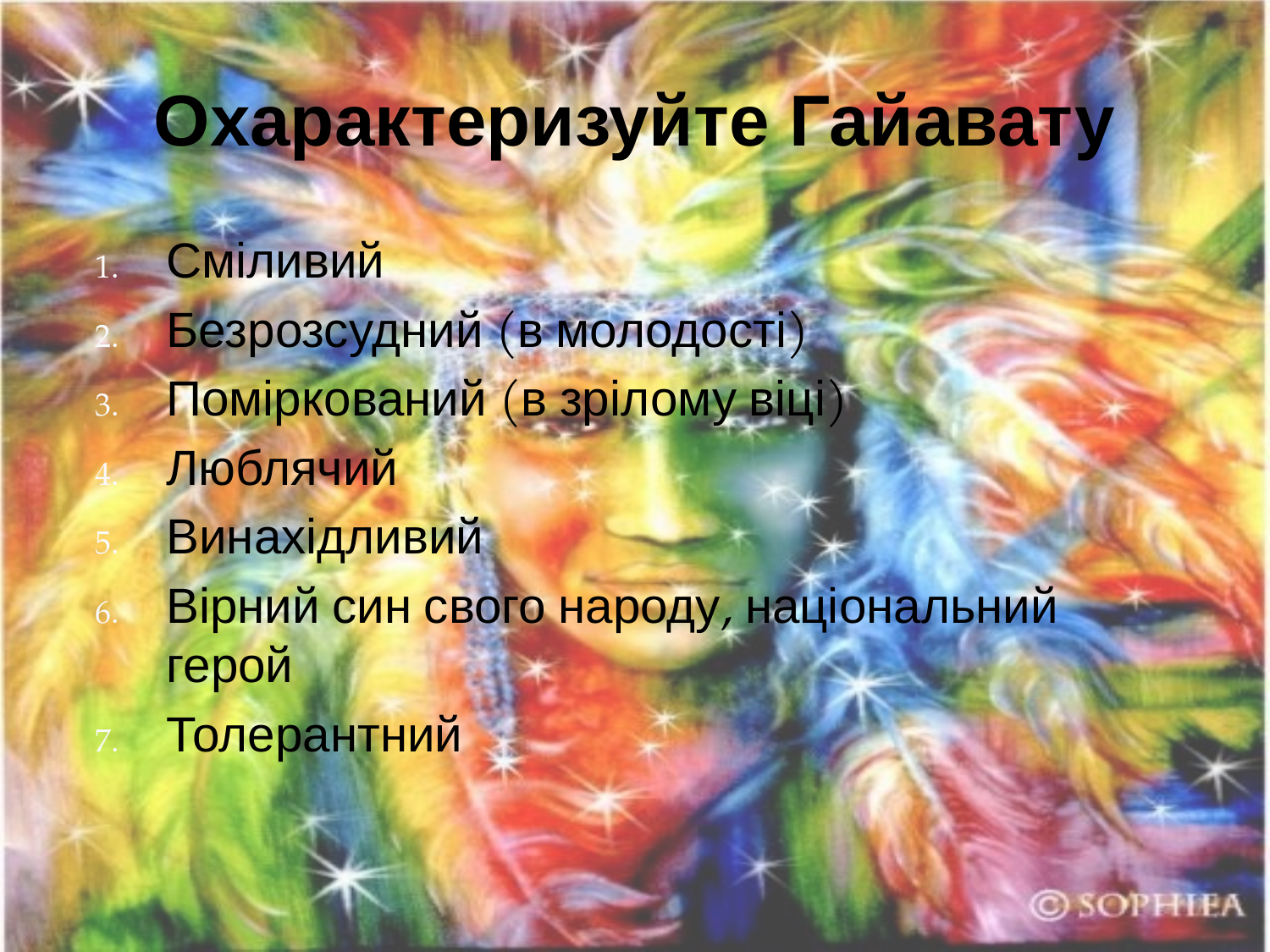

# Охарактеризуйте Гайавату
Сміливий
Безрозсудний (в молодості)
Поміркований (в зрілому віці)
Люблячий
Винахідливий
Вірний син свого народу, національний герой
Толерантний